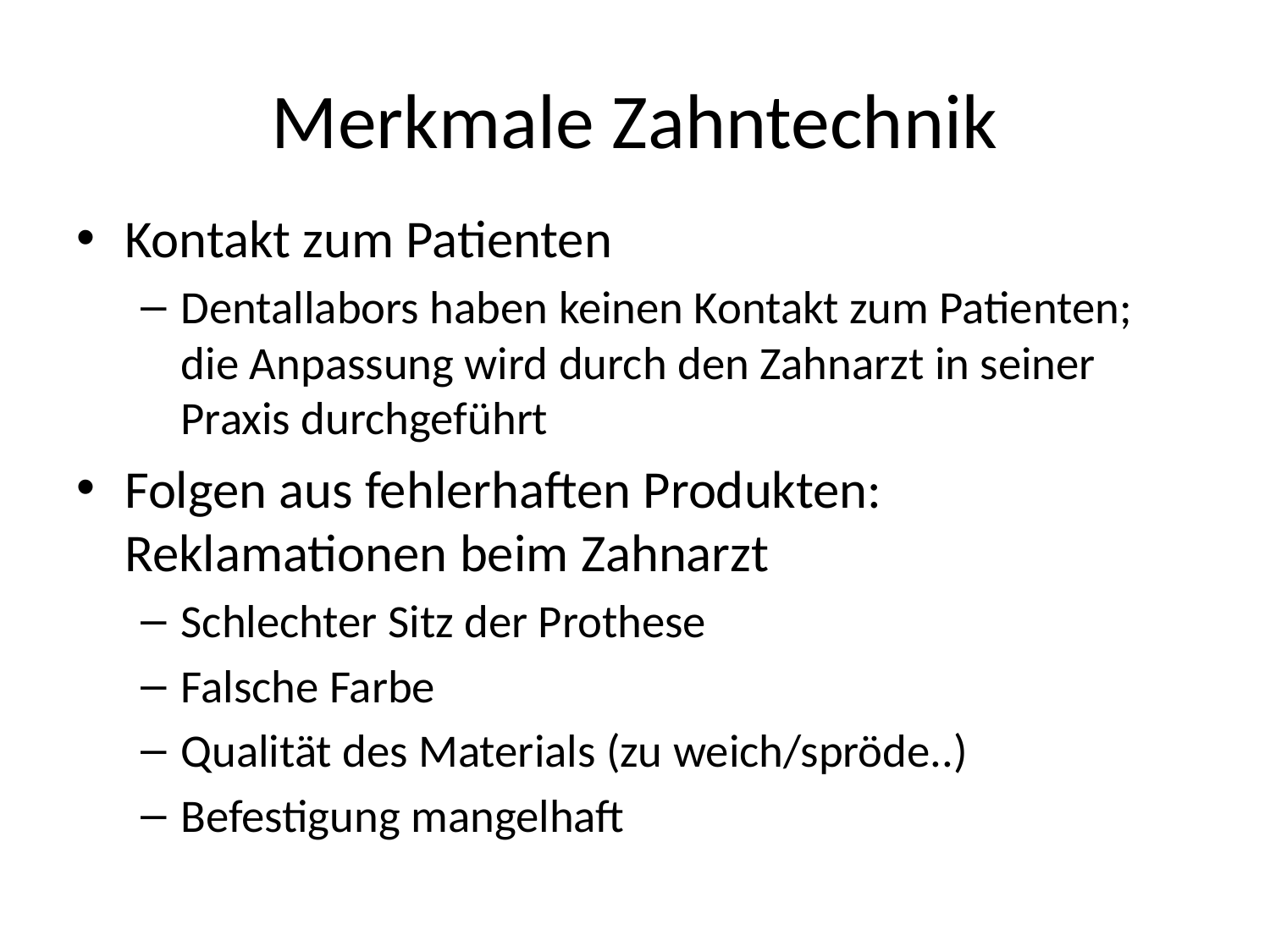

# Merkmale Zahntechnik
Kontakt zum Patienten
Dentallabors haben keinen Kontakt zum Patienten; die Anpassung wird durch den Zahnarzt in seiner Praxis durchgeführt
Folgen aus fehlerhaften Produkten: Reklamationen beim Zahnarzt
Schlechter Sitz der Prothese
Falsche Farbe
Qualität des Materials (zu weich/spröde..)
Befestigung mangelhaft